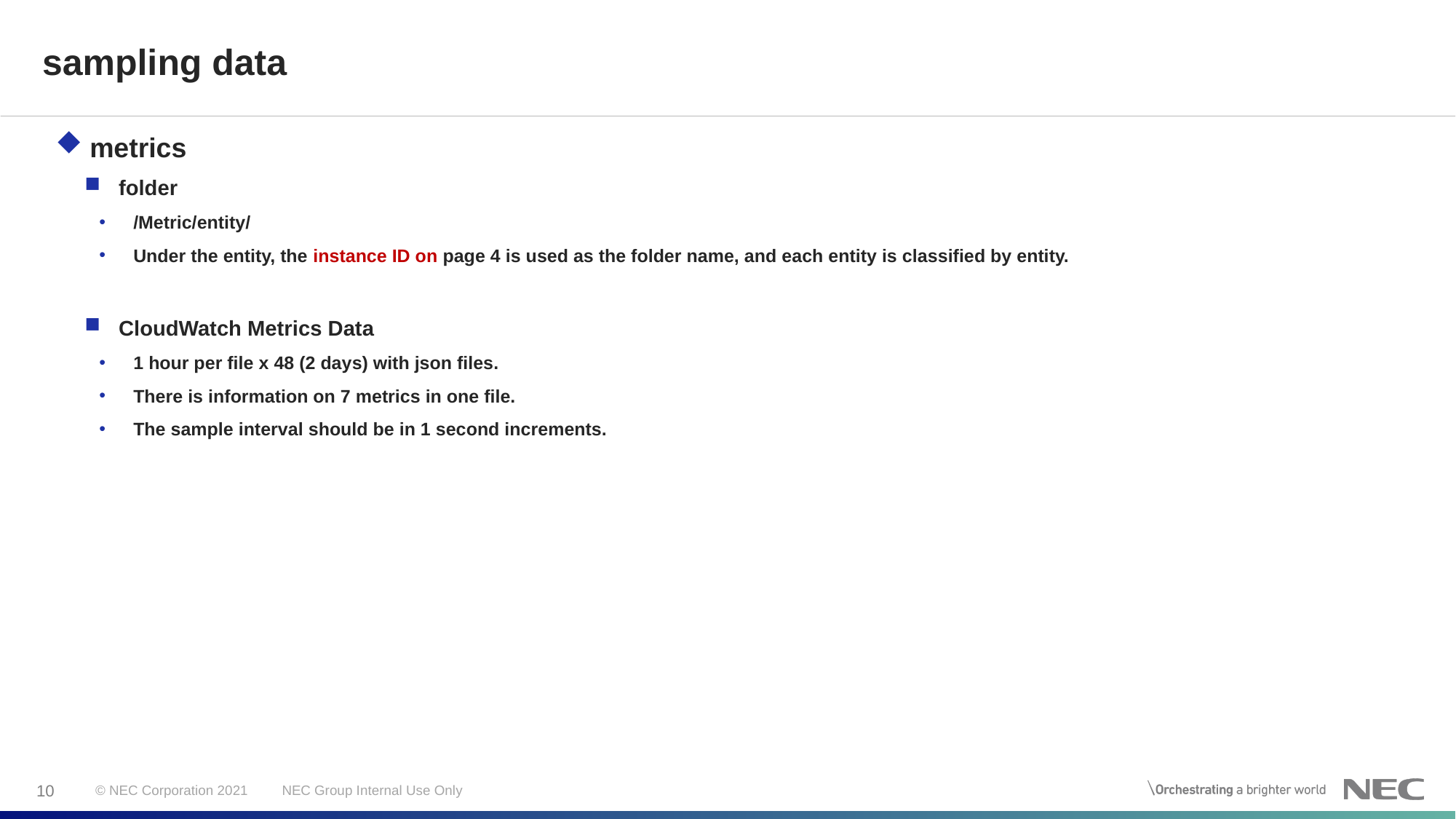

# sampling data
metrics
folder
/Metric/entity/
Under the entity, the instance ID on page 4 is used as the folder name, and each entity is classified by entity.

CloudWatch Metrics Data
1 hour per file x 48 (2 days) with json files.
There is information on 7 metrics in one file.
The sample interval should be in 1 second increments.